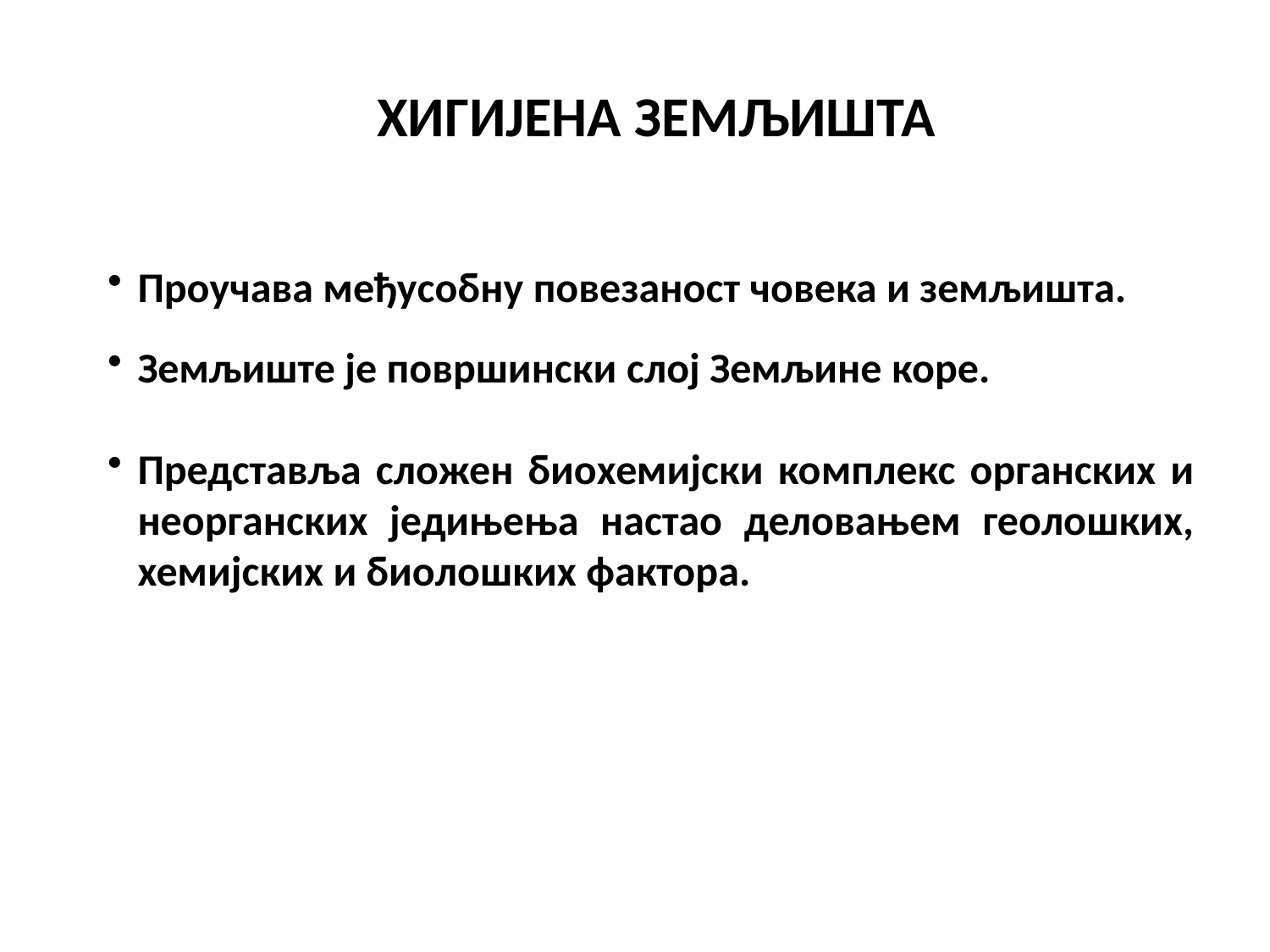

ХИГИЈЕНА ЗЕМЉИШТА
Проучава међусобну повезаност човека и земљишта.

Земљиште је површински слој Земљине коре.

Представља сложен биохемијски комплекс органских и неорганских једињења настао деловањем геолошких, хемијских и биолошких фактора.